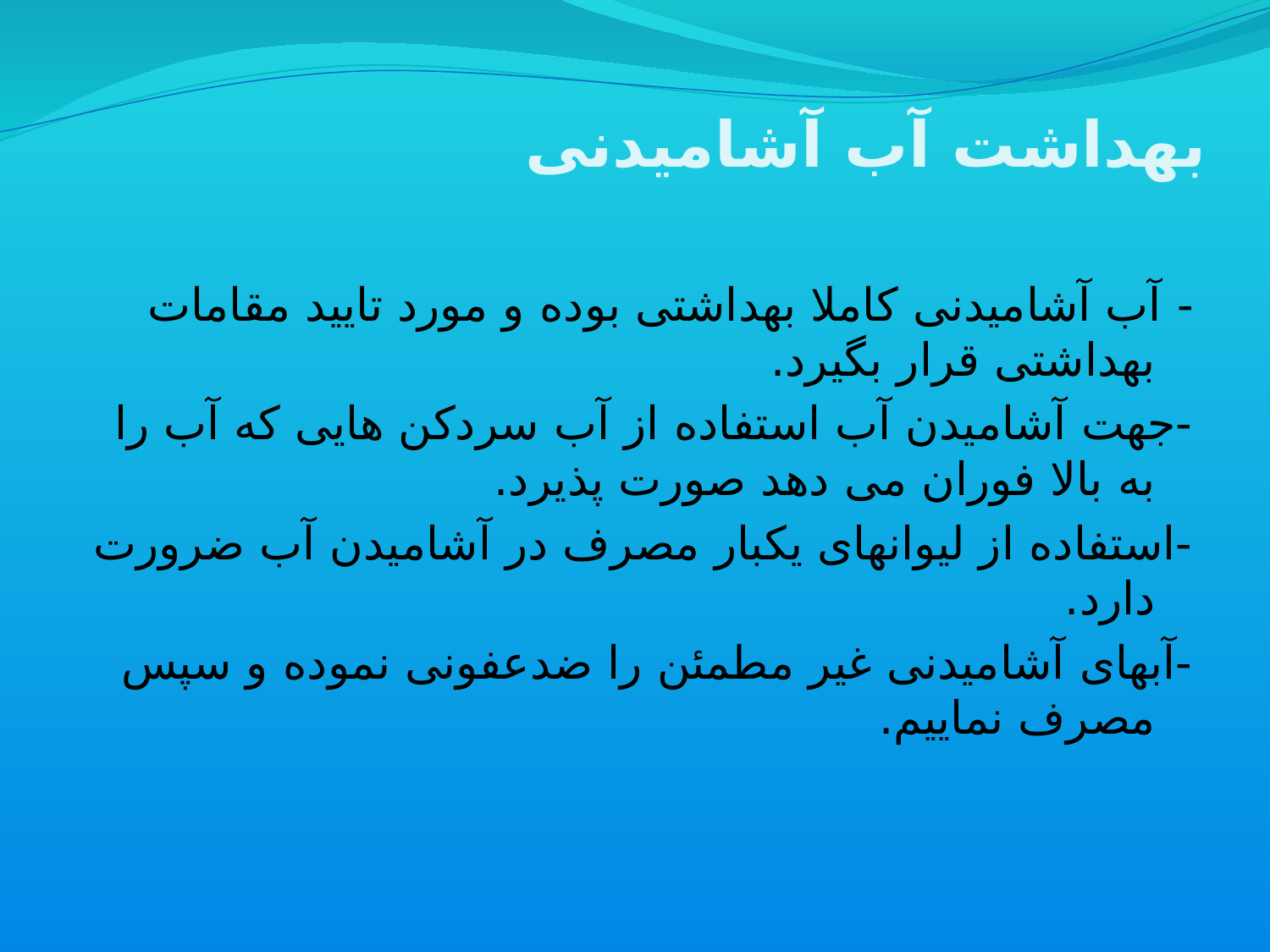

# بهداشت آب آشامیدنی
- آب آشامیدنی کاملا بهداشتی بوده و مورد تایید مقامات بهداشتی قرار بگیرد.
-جهت آشامیدن آب استفاده از آب سردکن هایی که آب را به بالا فوران می دهد صورت پذیرد.
-استفاده از لیوانهای یکبار مصرف در آشامیدن آب ضرورت دارد.
-آبهای آشامیدنی غیر مطمئن را ضدعفونی نموده و سپس مصرف نماییم.